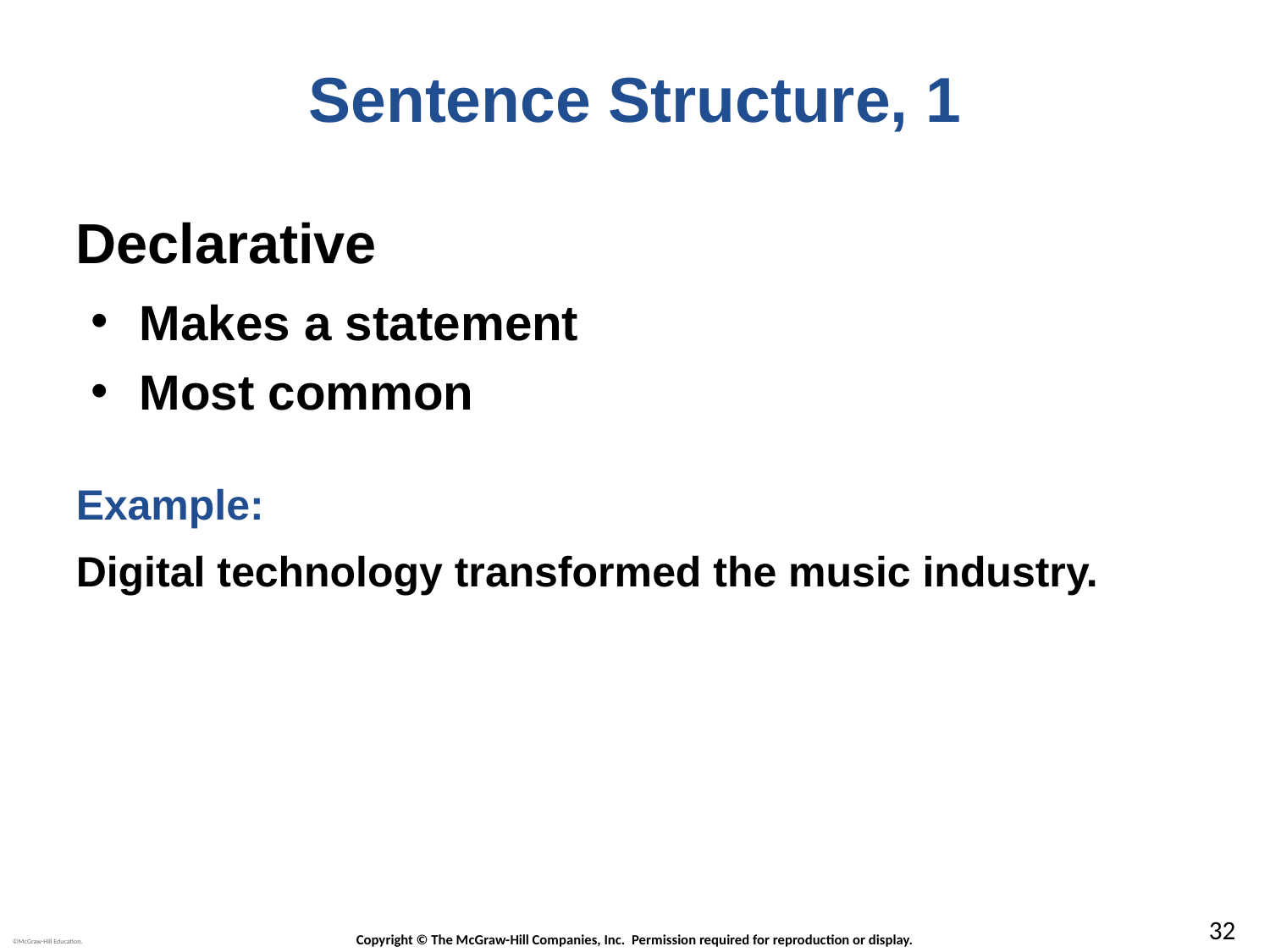

# Sentence Structure, 1
Declarative
Makes a statement
Most common
Example:
Digital technology transformed the music industry.